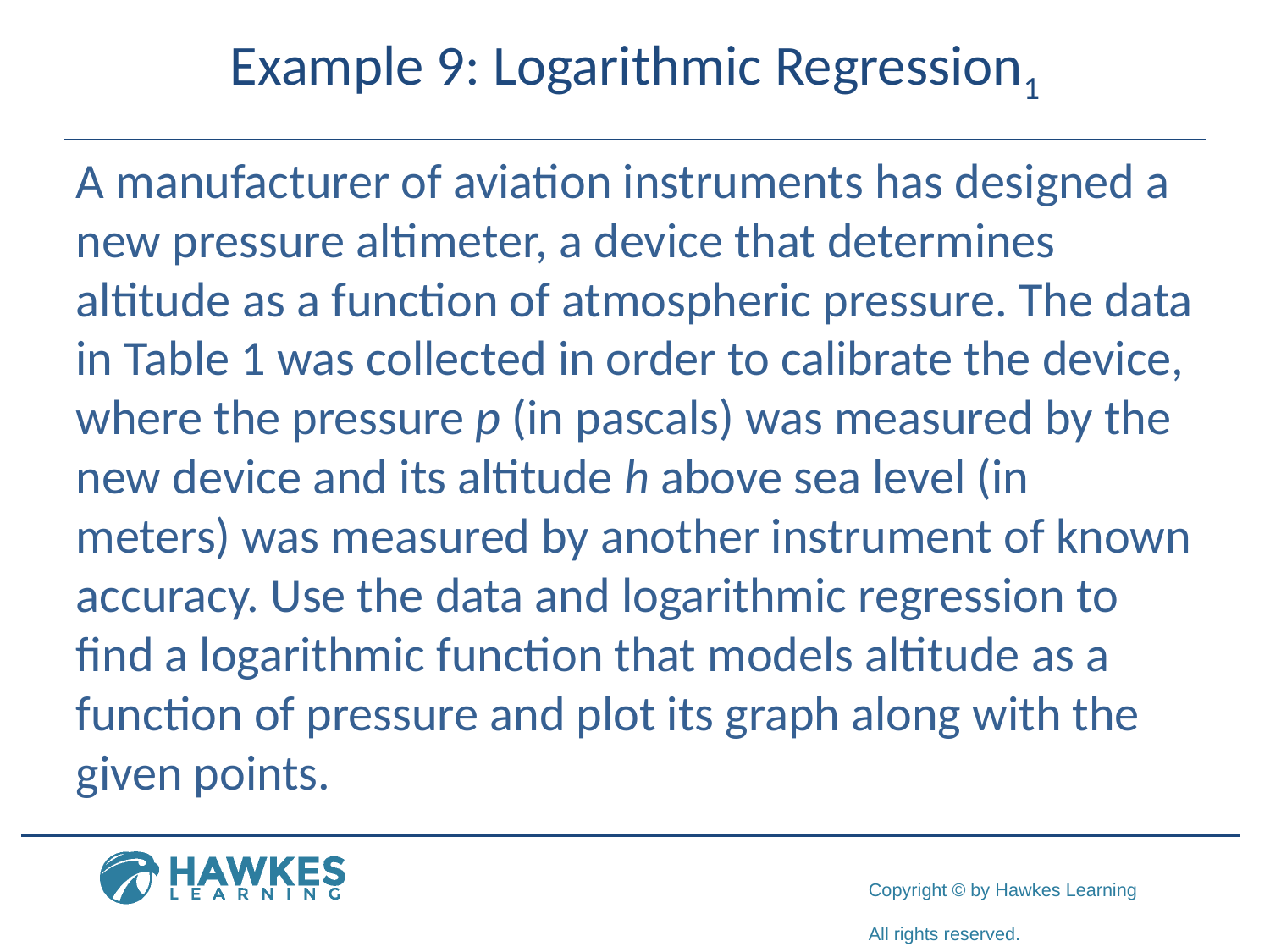

# Example 9: Logarithmic Regression1
A manufacturer of aviation instruments has designed a new pressure altimeter, a device that determines altitude as a function of atmospheric pressure. The data in Table 1 was collected in order to calibrate the device, where the pressure p (in pascals) was measured by the new device and its altitude h above sea level (in meters) was measured by another instrument of known accuracy. Use the data and logarithmic regression to find a logarithmic function that models altitude as a function of pressure and plot its graph along with the given points.